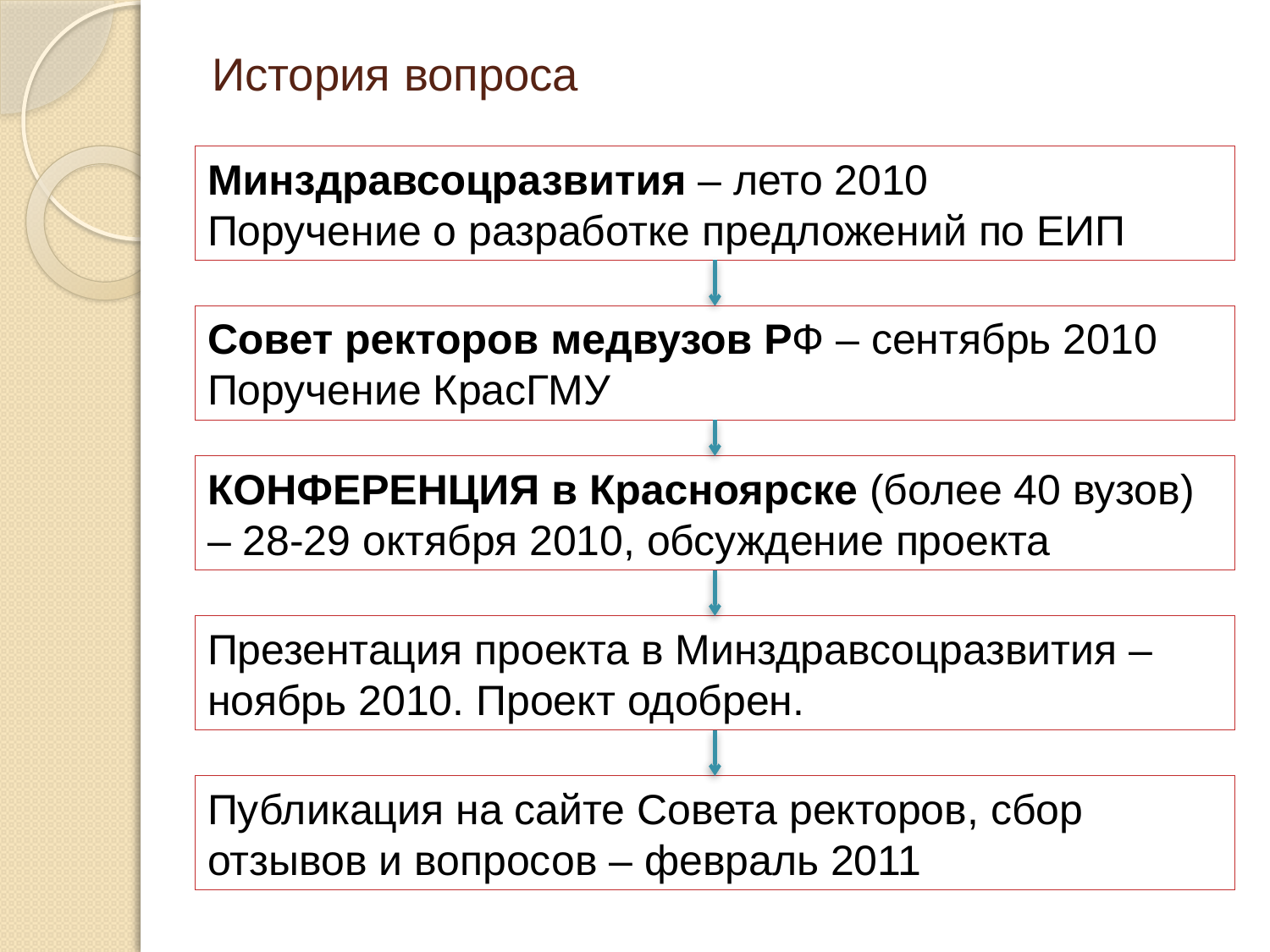

# История вопроса
Минздравсоцразвития – лето 2010
Поручение о разработке предложений по ЕИП
Совет ректоров медвузов РФ – сентябрь 2010 Поручение КрасГМУ
КОНФЕРЕНЦИЯ в Красноярске (более 40 вузов) – 28-29 октября 2010, обсуждение проекта
Презентация проекта в Минздравсоцразвития – ноябрь 2010. Проект одобрен.
Публикация на сайте Совета ректоров, сбор отзывов и вопросов – февраль 2011